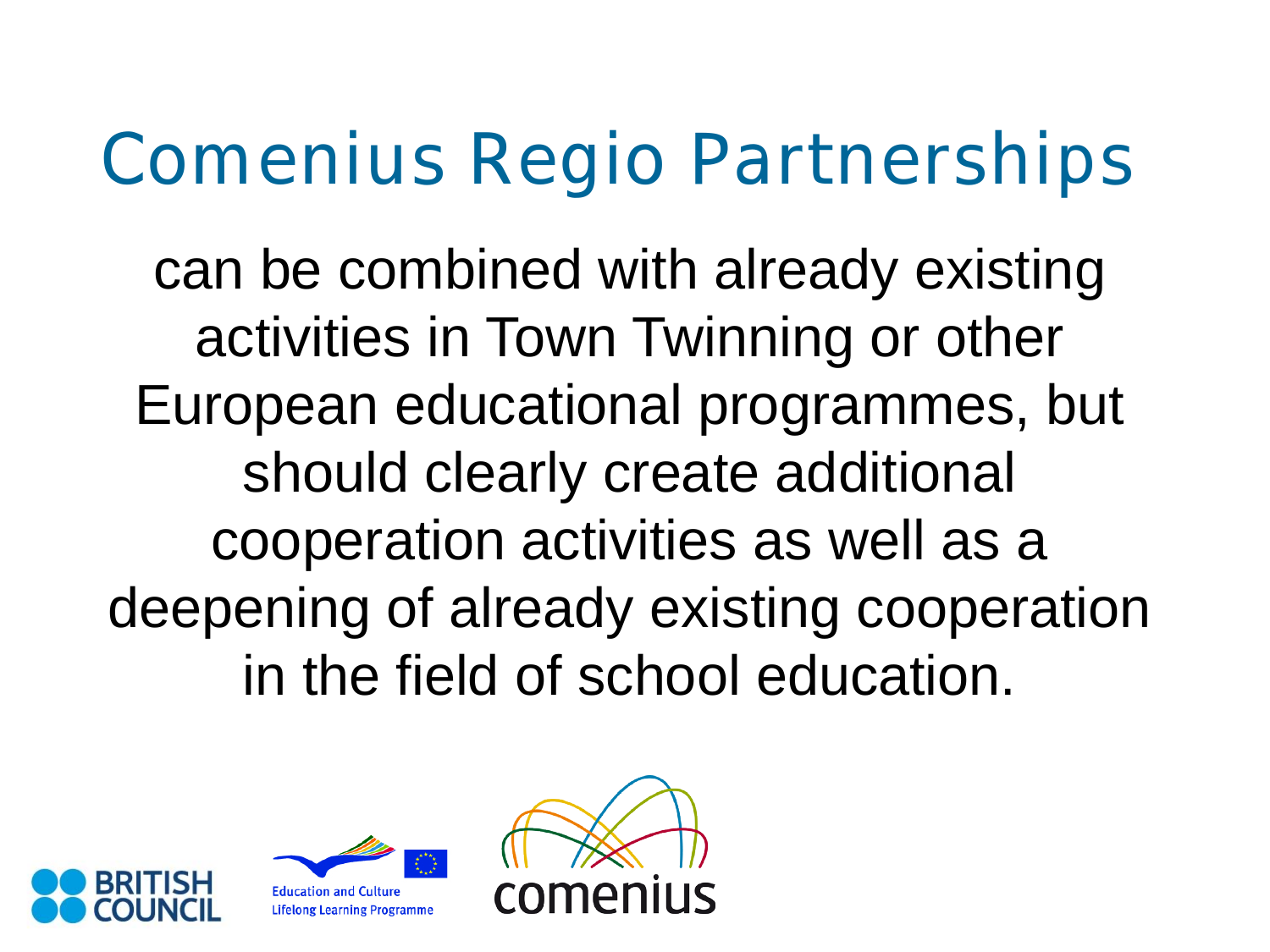

# Comenius Regio Partnerships
can be combined with already existing activities in Town Twinning or other European educational programmes, but should clearly create additional cooperation activities as well as a deepening of already existing cooperation in the field of school education.